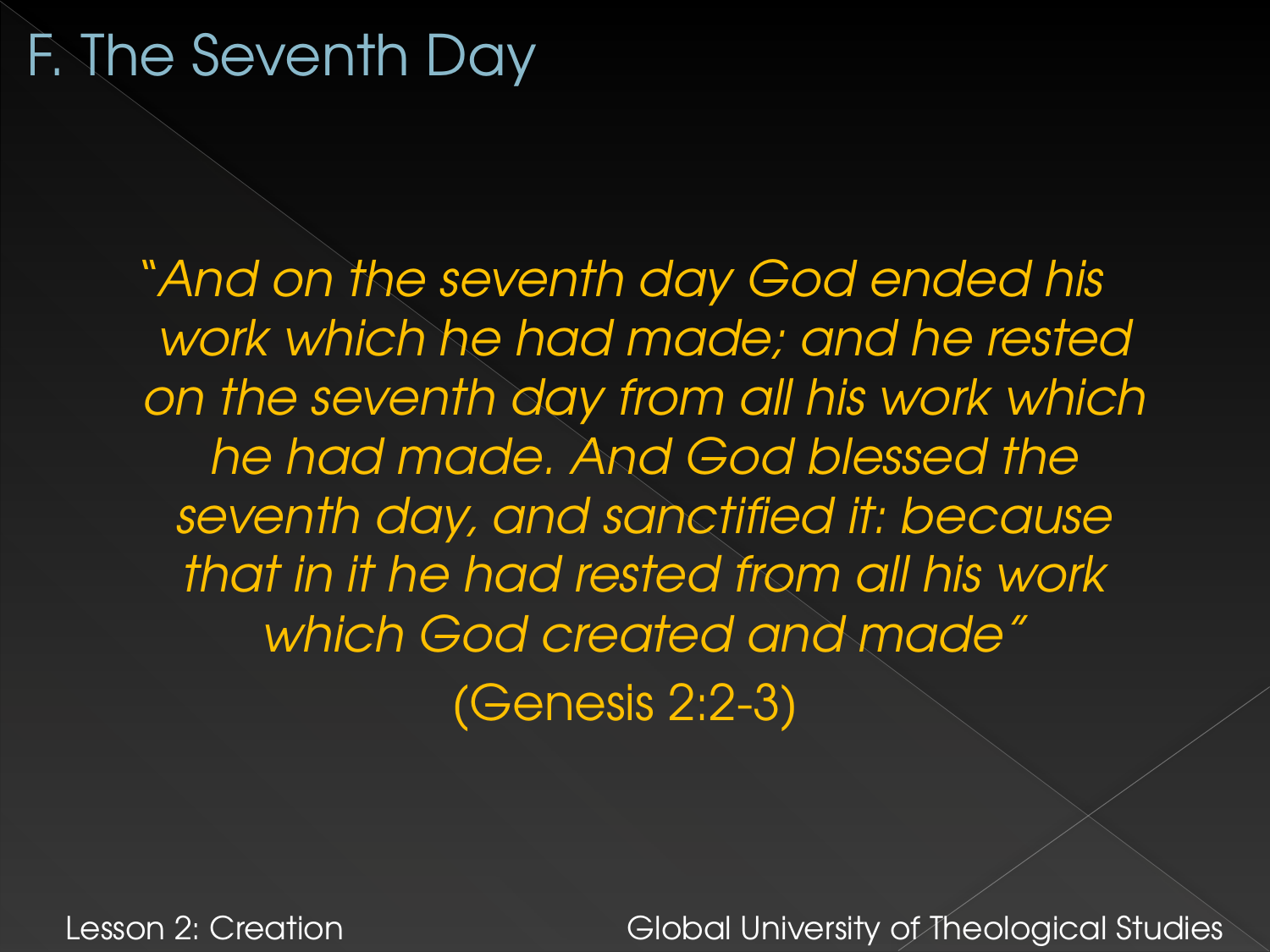

# F. The Seventh Day
“And on the seventh day God ended his work which he had made; and he rested on the seventh day from all his work which he had made. And God blessed the seventh day, and sanctified it: because that in it he had rested from all his work which God created and made”
 (Genesis 2:2-3)
Lesson 2: Creation                                Global University of Theological Studies